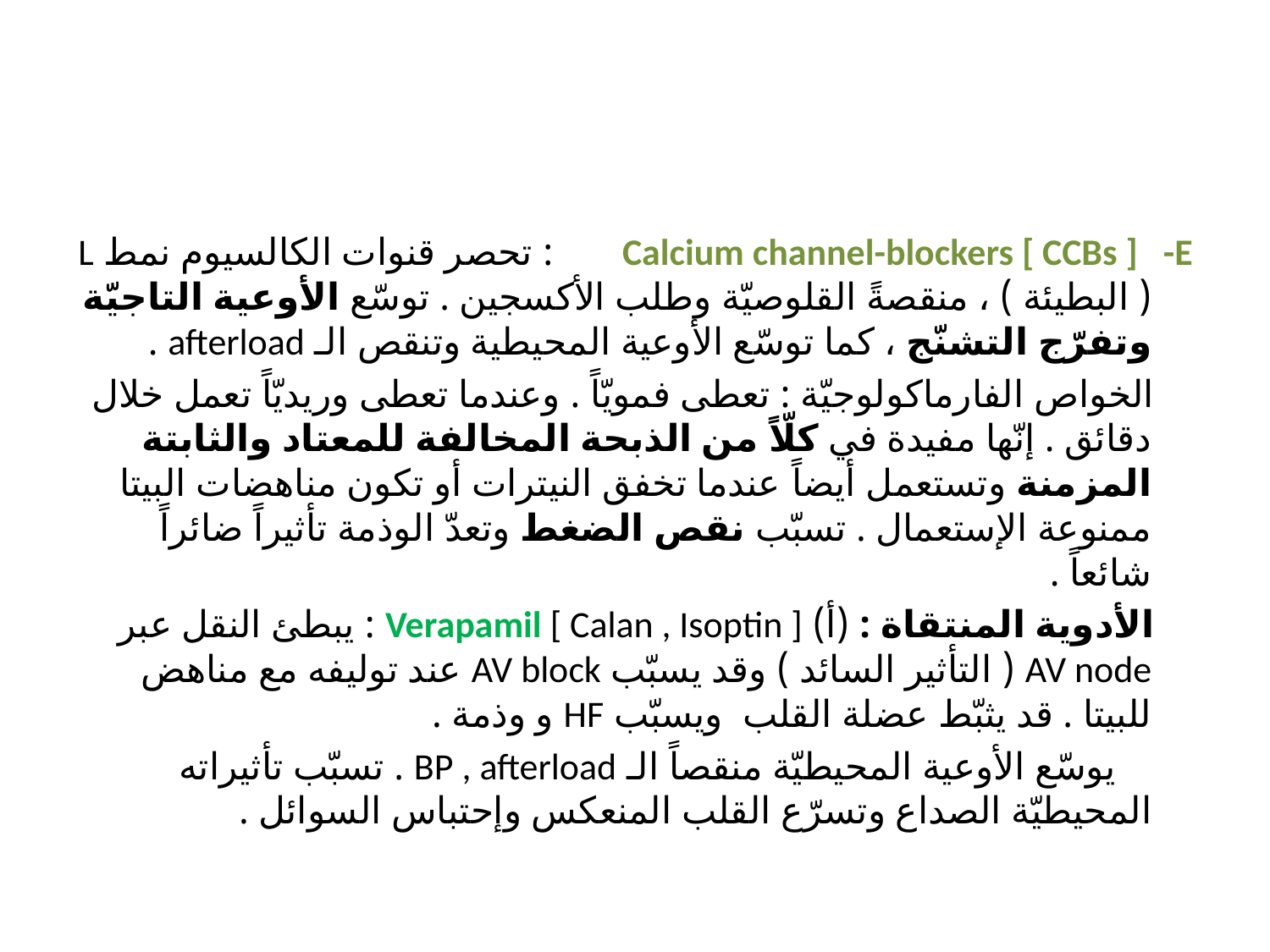

#
Calcium channel-blockers [ CCBs ]   -E       : تحصر قنوات الكالسيوم نمط L ( البطيئة ) ، منقصةً القلوصيّة وطلب الأكسجين . توسّع الأوعية التاجيّة وتفرّج التشنّج ، كما توسّع الأوعية المحيطية وتنقص الـ afterload .
    الخواص الفارماكولوجيّة : تعطى فمويّاً . وعندما تعطى وريديّاً تعمل خلال دقائق . إنّها مفيدة في كلّاً من الذبحة المخالفة للمعتاد والثابتة المزمنة وتستعمل أيضاً عندما تخفق النيترات أو تكون مناهضات البيتا ممنوعة الإستعمال . تسبّب نقص الضغط وتعدّ الوذمة تأثيراً ضائراً شائعاً .
    الأدوية المنتقاة : (أ) Verapamil [ Calan , Isoptin ] : يبطئ النقل عبر AV node ( التأثير السائد ) وقد يسبّب AV block عند توليفه مع مناهض للبيتا . قد يثبّط عضلة القلب  ويسبّب HF و وذمة .
        يوسّع الأوعية المحيطيّة منقصاً الـ BP , afterload . تسبّب تأثيراته المحيطيّة الصداع وتسرّع القلب المنعكس وإحتباس السوائل .